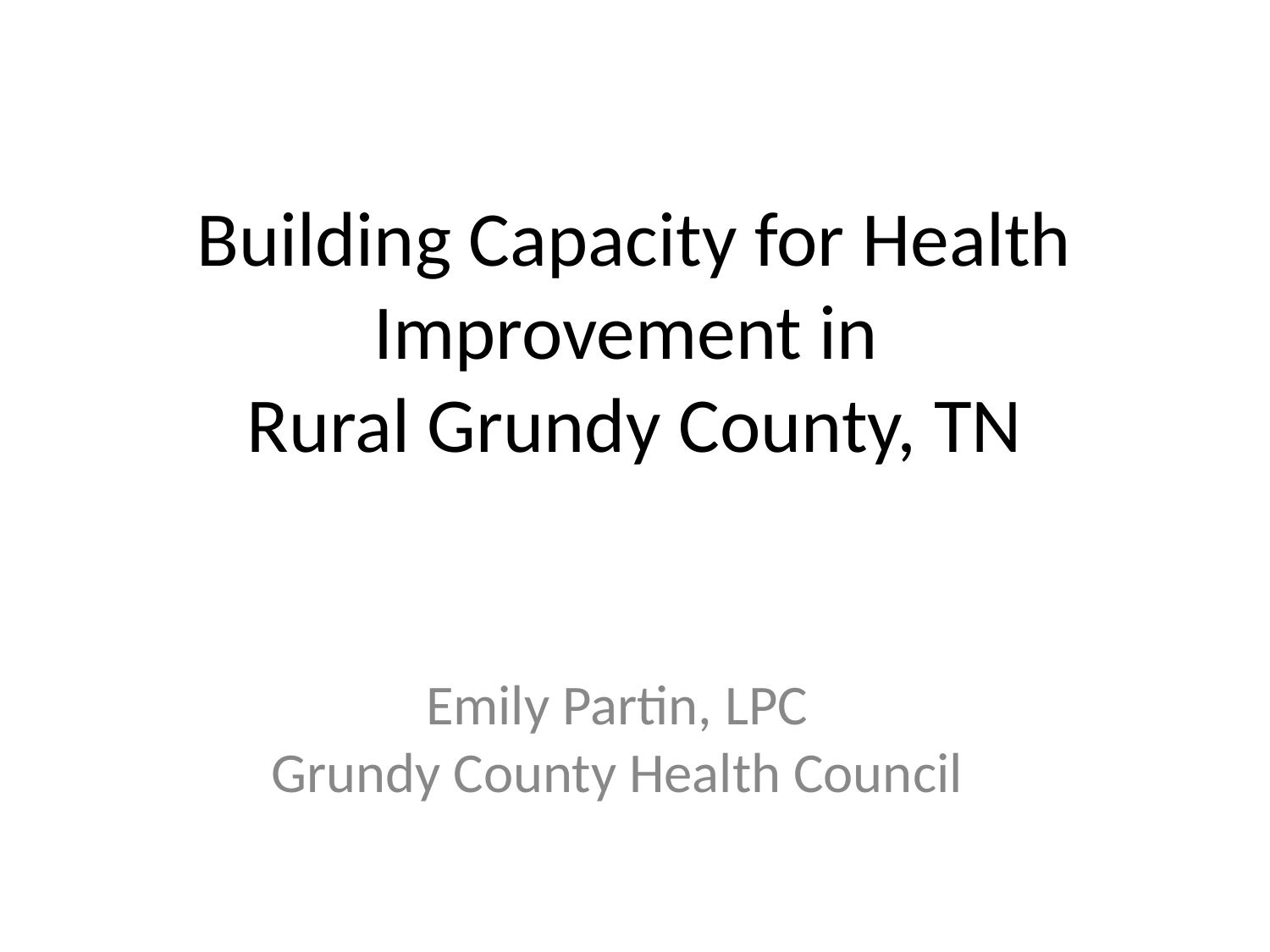

# Building Capacity for Health Improvement in Rural Grundy County, TN
Emily Partin, LPC
Grundy County Health Council